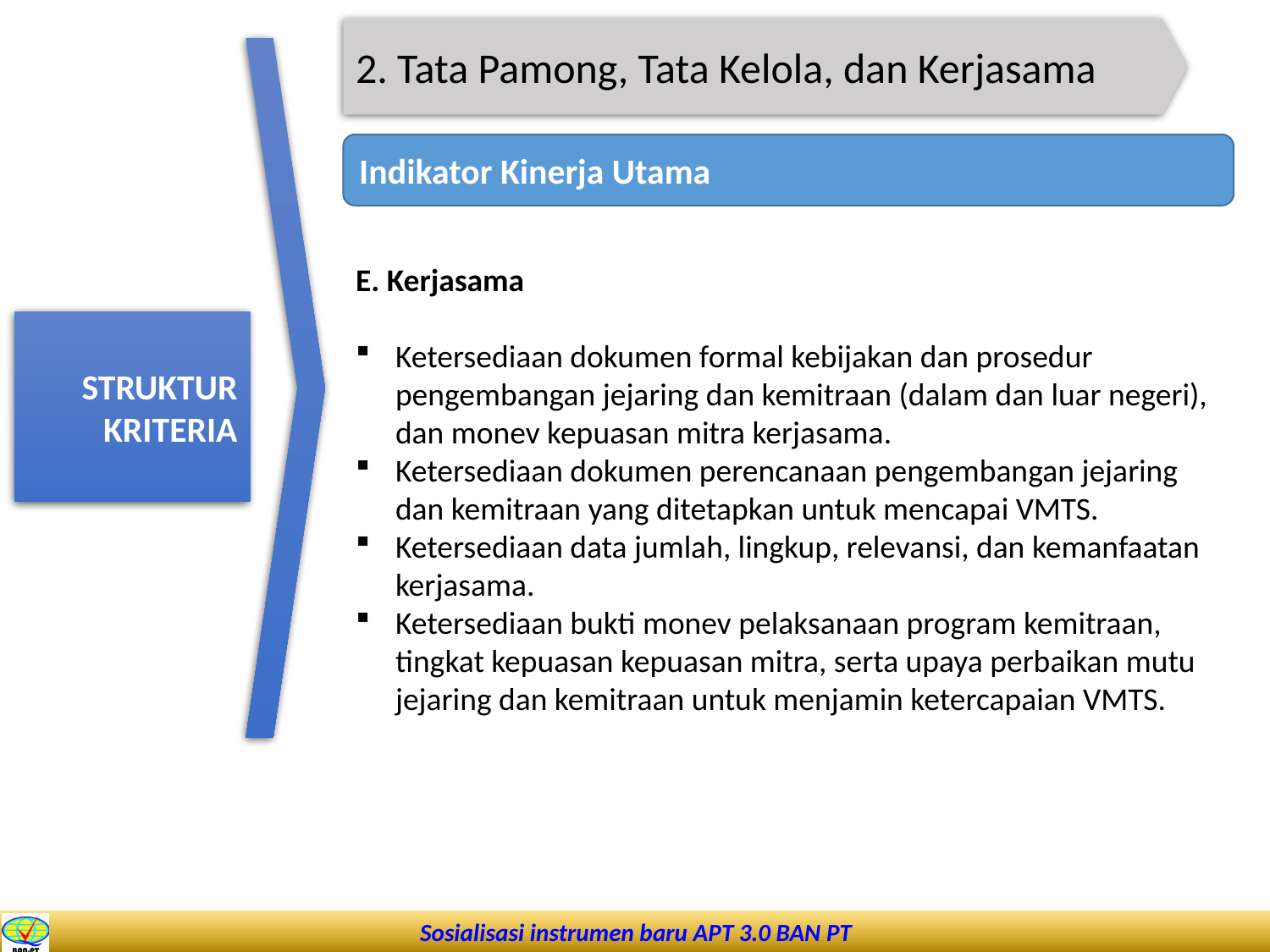

2. Tata Pamong, Tata Kelola, dan Kerjasama

Indikator Kinerja Utama
E. Kerjasama

Ketersediaan dokumen formal kebijakan dan prosedur pengembangan jejaring dan kemitraan (dalam dan luar negeri), dan monev kepuasan mitra kerjasama.
Ketersediaan dokumen perencanaan pengembangan jejaring dan kemitraan yang ditetapkan untuk mencapai VMTS.
Ketersediaan data jumlah, lingkup, relevansi, dan kemanfaatan kerjasama.
Ketersediaan bukti monev pelaksanaan program kemitraan, tingkat kepuasan kepuasan mitra, serta upaya perbaikan mutu jejaring dan kemitraan untuk menjamin ketercapaian VMTS.
STRUKTUR KRITERIA